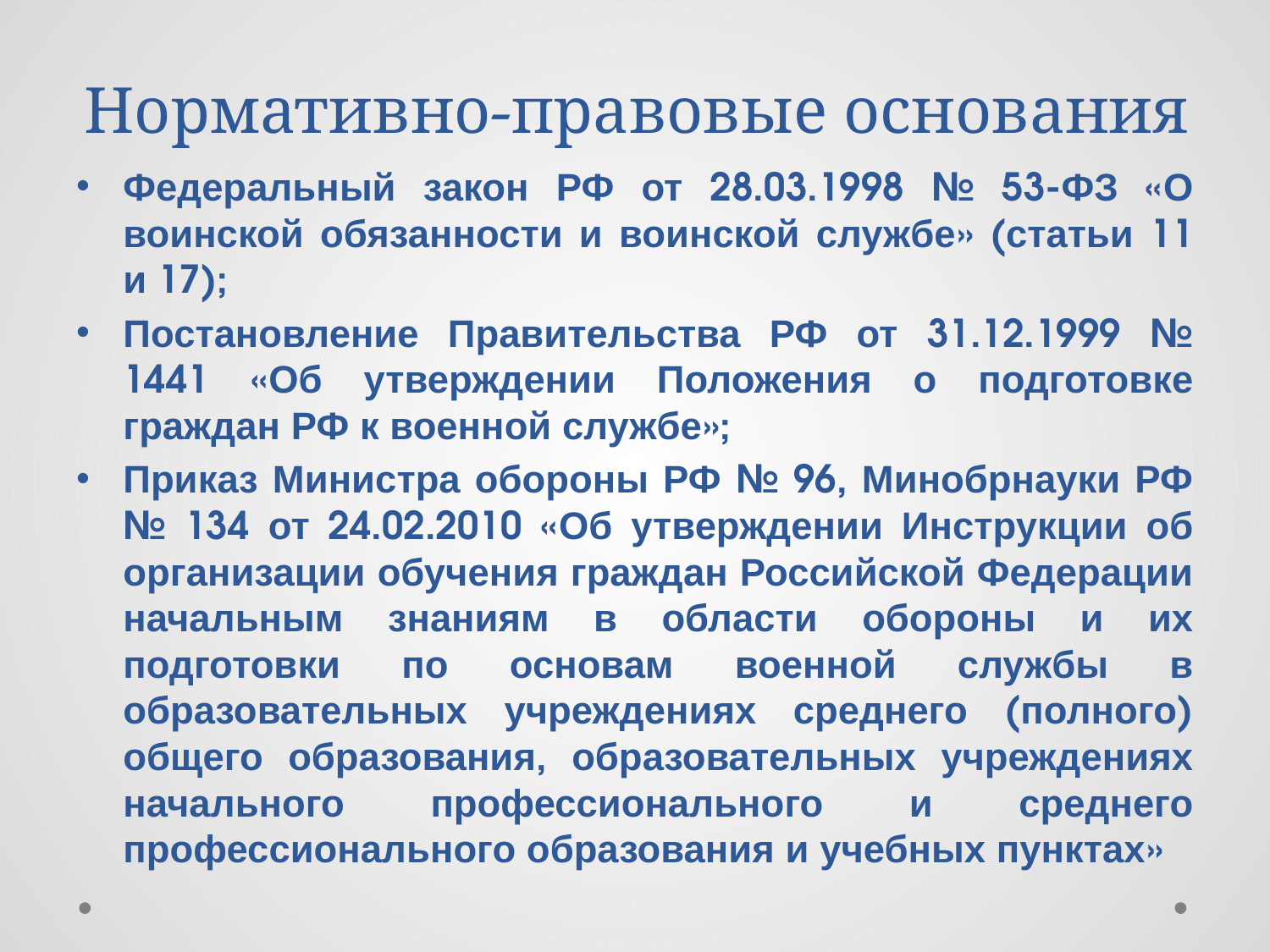

# Нормативно-правовые основания
Федеральный закон РФ от 28.03.1998 № 53-ФЗ «О воинской обязанности и воинской службе» (статьи 11 и 17);
Постановление Правительства РФ от 31.12.1999 № 1441 «Об утверждении Положения о подготовке граждан РФ к военной службе»;
Приказ Министра обороны РФ № 96, Минобрнауки РФ № 134 от 24.02.2010 «Об утверждении Инструкции об организации обучения граждан Российской Федерации начальным знаниям в области обороны и их подготовки по основам военной службы в образовательных учреждениях среднего (полного) общего образования, образовательных учреждениях начального профессионального и среднего профессионального образования и учебных пунктах»